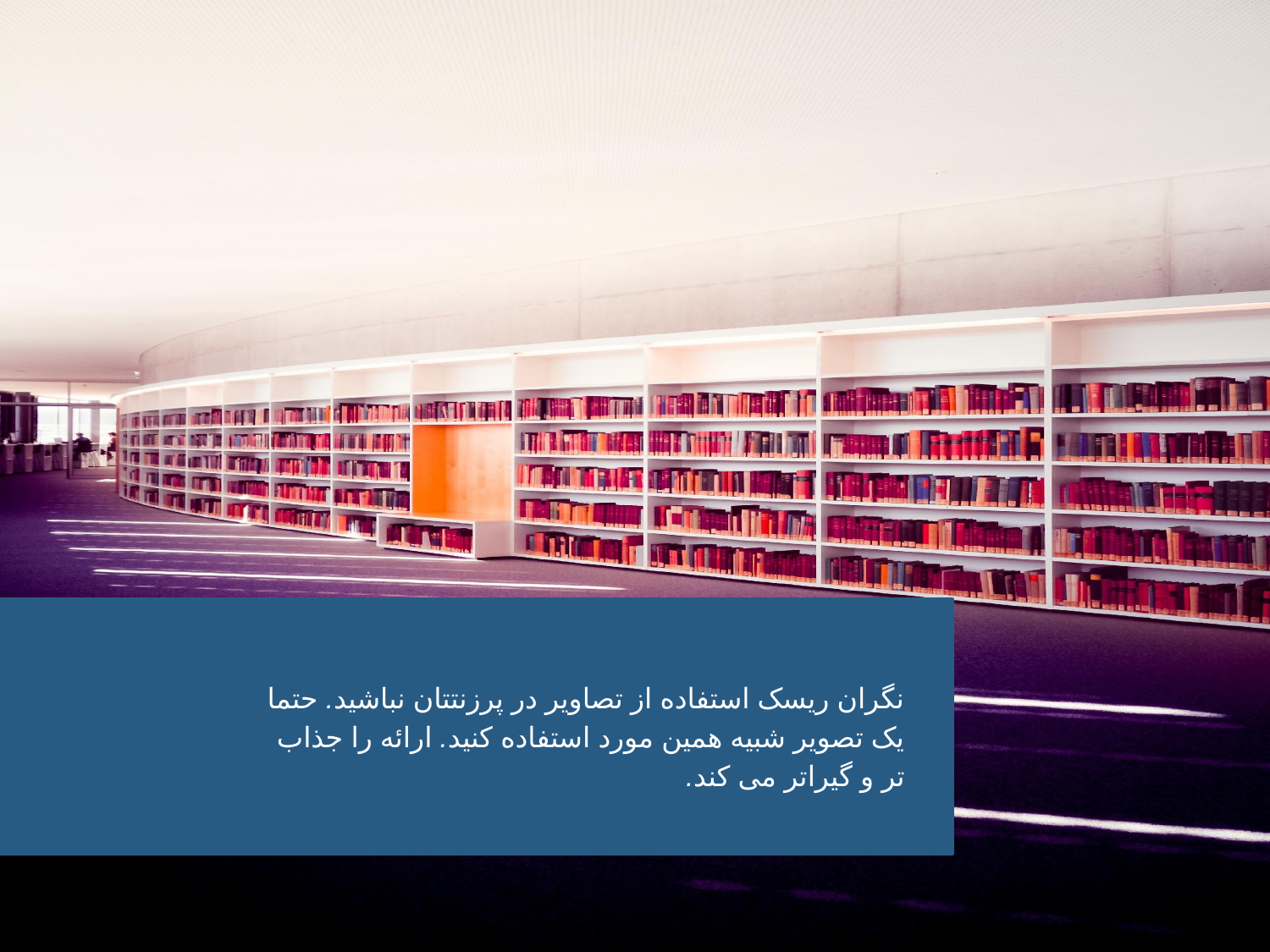

نگران ریسک استفاده از تصاویر در پرزنتتان نباشید. حتما یک تصویر شبیه همین مورد استفاده کنید. ارائه را جذاب تر و گیراتر می کند.